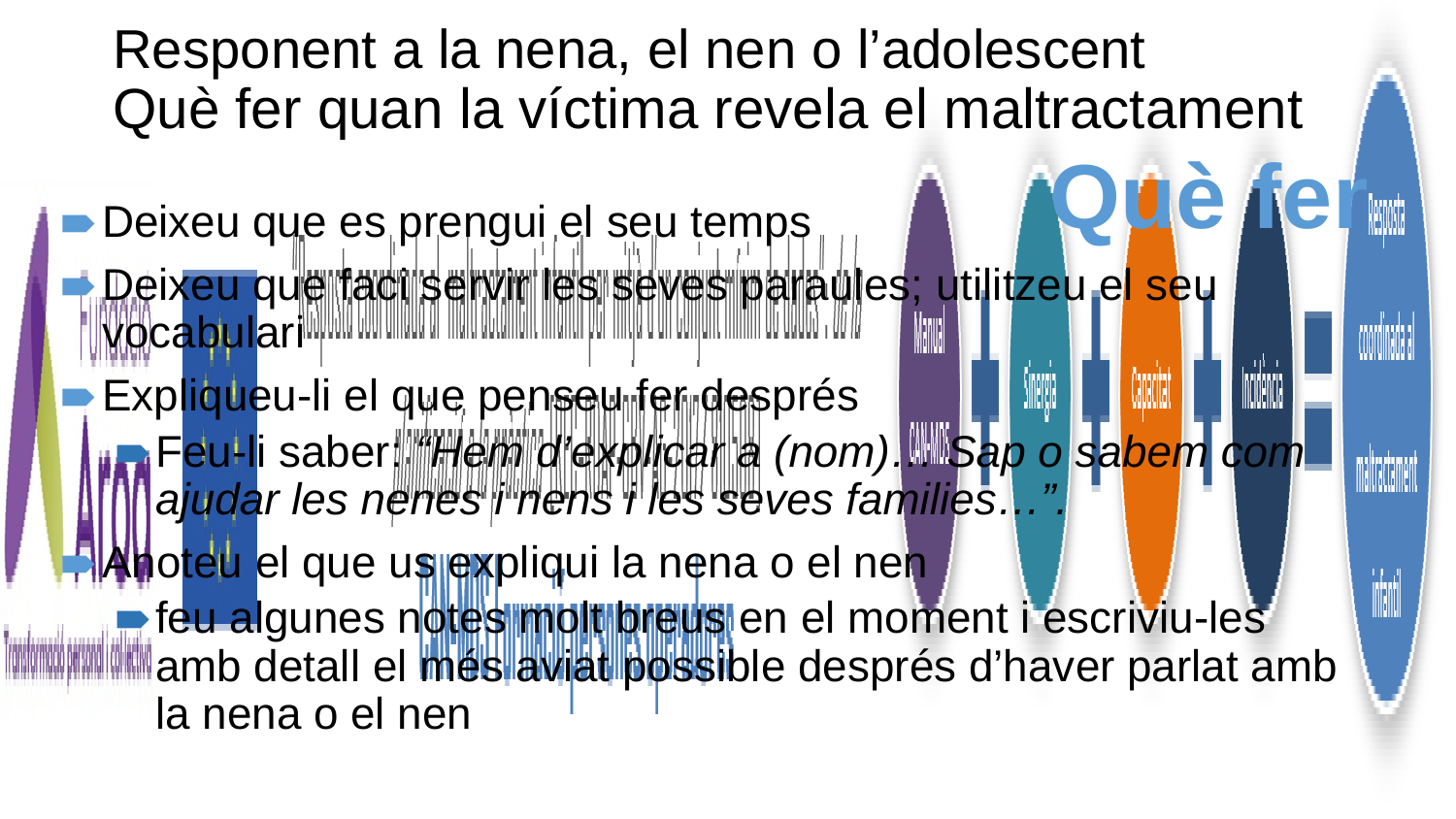

# Responent a la nena, el nen o l’adolescent Què fer quan la víctima revela el maltractament
Què fer
Deixeu que es prengui el seu temps
Deixeu que faci servir les seves paraules; utilitzeu el seu vocabulari
Expliqueu-li el que penseu fer després
Feu-li saber: “Hem d’explicar a (nom)… Sap o sabem com ajudar les nenes i nens i les seves families…”.
Anoteu el que us expliqui la nena o el nen
feu algunes notes molt breus en el moment i escriviu-les amb detall el més aviat possible després d’haver parlat amb la nena o el nen